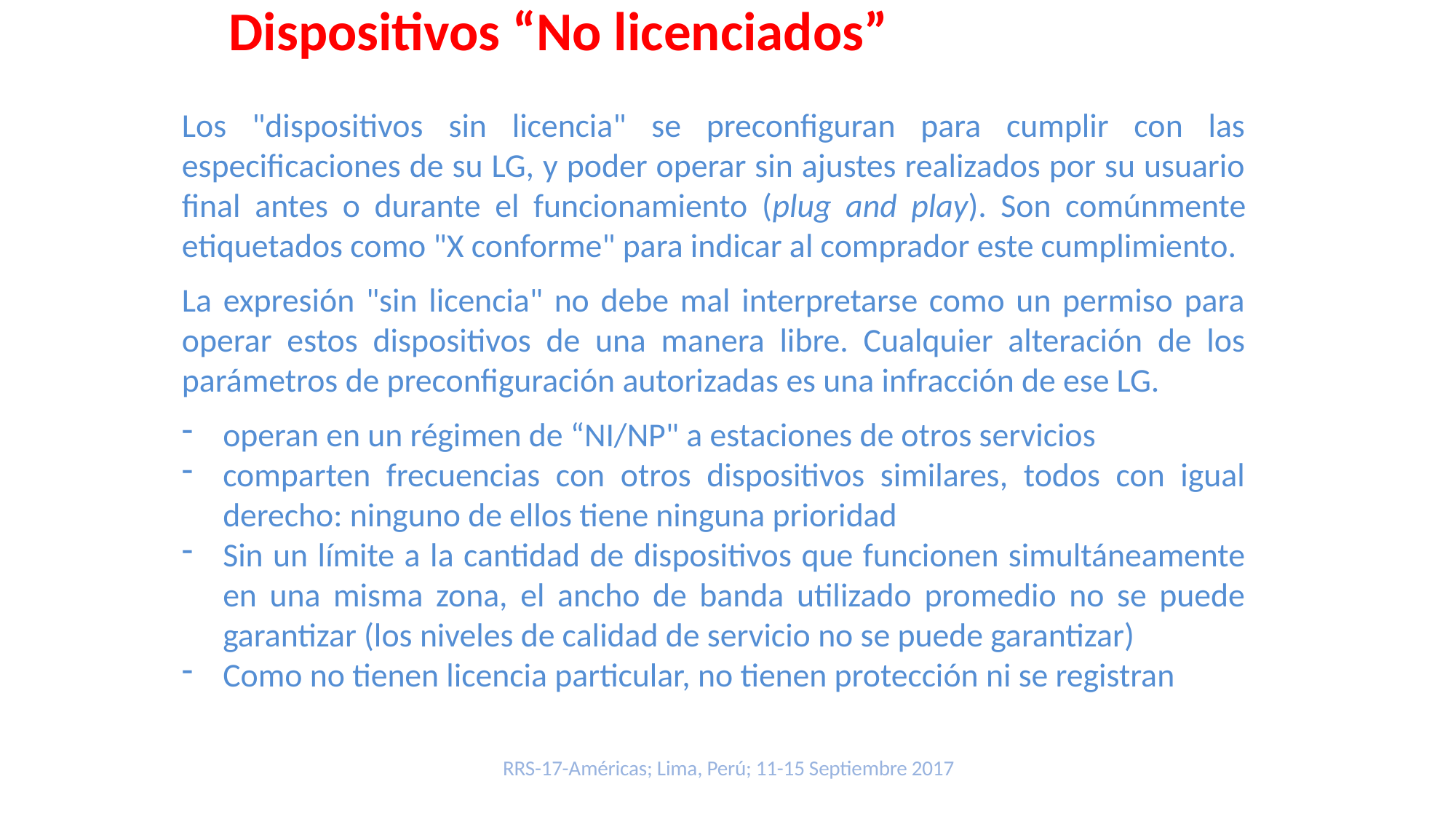

Dispositivos “No licenciados”
Los "dispositivos sin licencia" se preconfiguran para cumplir con las especificaciones de su LG, y poder operar sin ajustes realizados por su usuario final antes o durante el funcionamiento (plug and play). Son comúnmente etiquetados como "X conforme" para indicar al comprador este cumplimiento.

La expresión "sin licencia" no debe mal interpretarse como un permiso para operar estos dispositivos de una manera libre. Cualquier alteración de los parámetros de preconfiguración autorizadas es una infracción de ese LG.

operan en un régimen de “NI/NP" a estaciones de otros servicios
comparten frecuencias con otros dispositivos similares, todos con igual derecho: ninguno de ellos tiene ninguna prioridad
Sin un límite a la cantidad de dispositivos que funcionen simultáneamente en una misma zona, el ancho de banda utilizado promedio no se puede garantizar (los niveles de calidad de servicio no se puede garantizar)
Como no tienen licencia particular, no tienen protección ni se registran
RRS-17-Américas; Lima, Perú; 11-15 Septiembre 2017